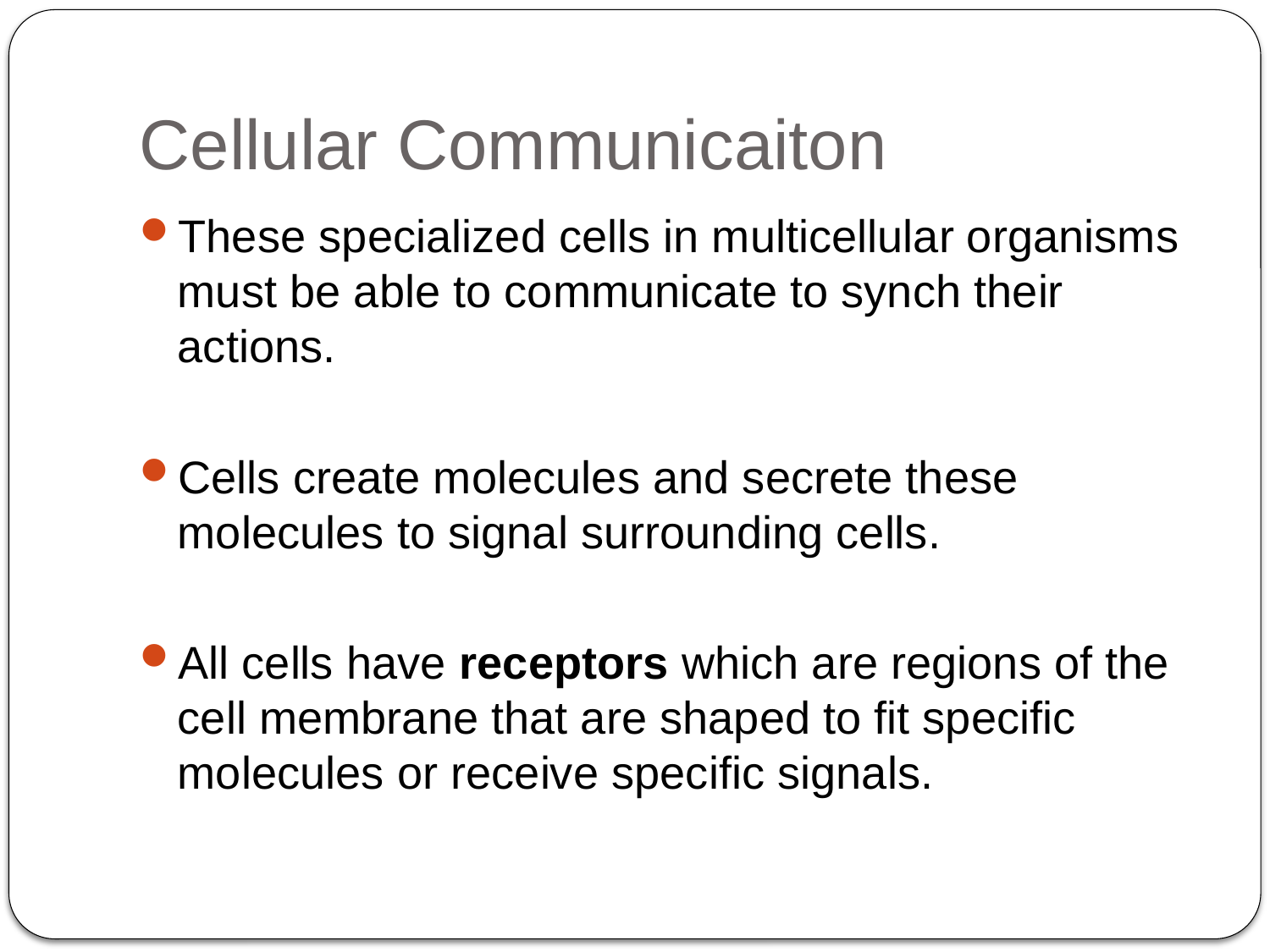

# Cellular Communicaiton
These specialized cells in multicellular organisms must be able to communicate to synch their actions.

Cells create molecules and secrete these molecules to signal surrounding cells.

All cells have receptors which are regions of the cell membrane that are shaped to fit specific molecules or receive specific signals.